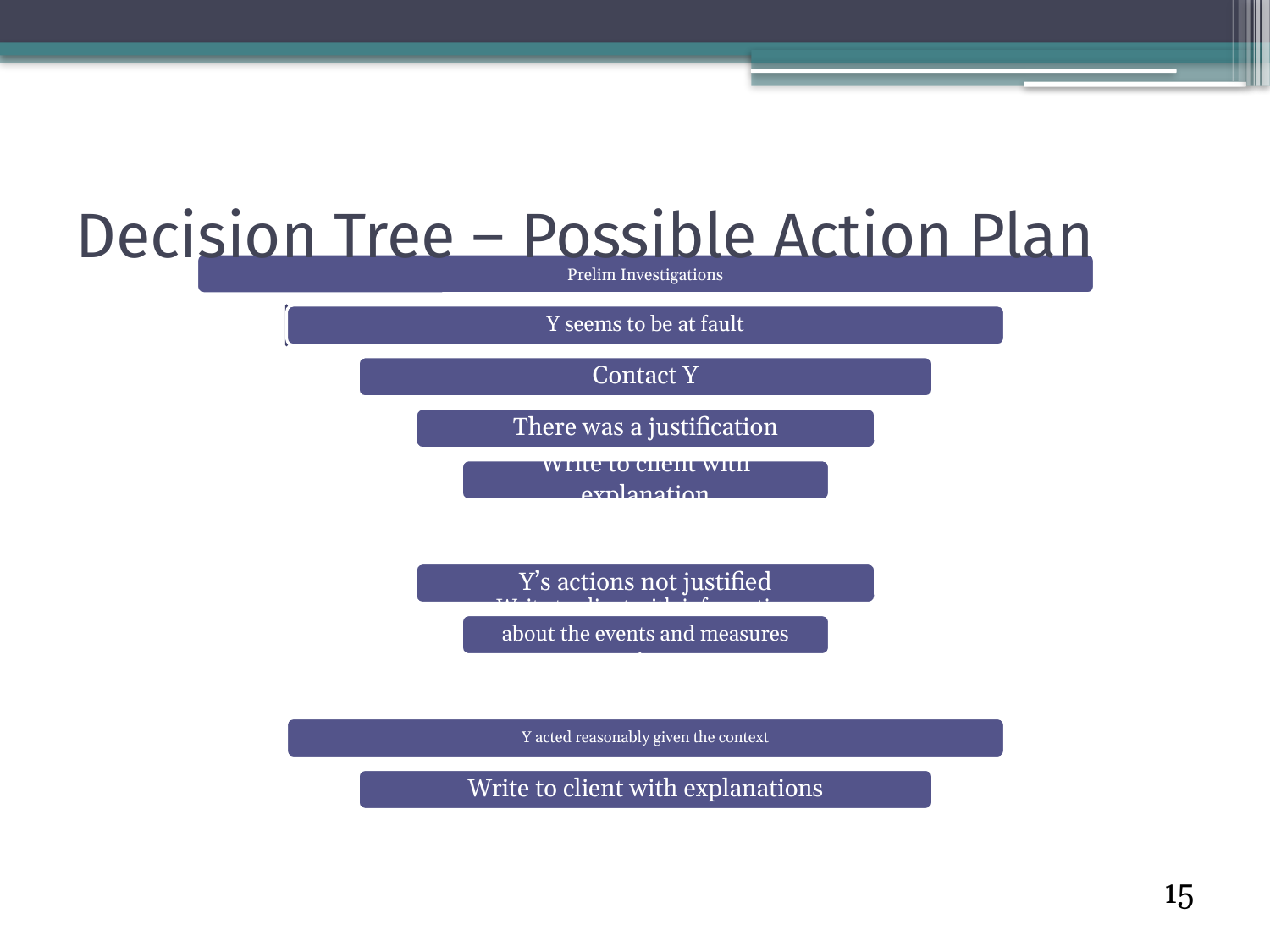

# Decision Tree – Possible Action Plan
Prelim Investigations
Y seems to be at fault
Y acted reasonably given the context
Write to client with explanations
Contact Y
There was a justification
Y’s actions not justified
Write to client with explanation
Write to client with information about the events and measures taken
15